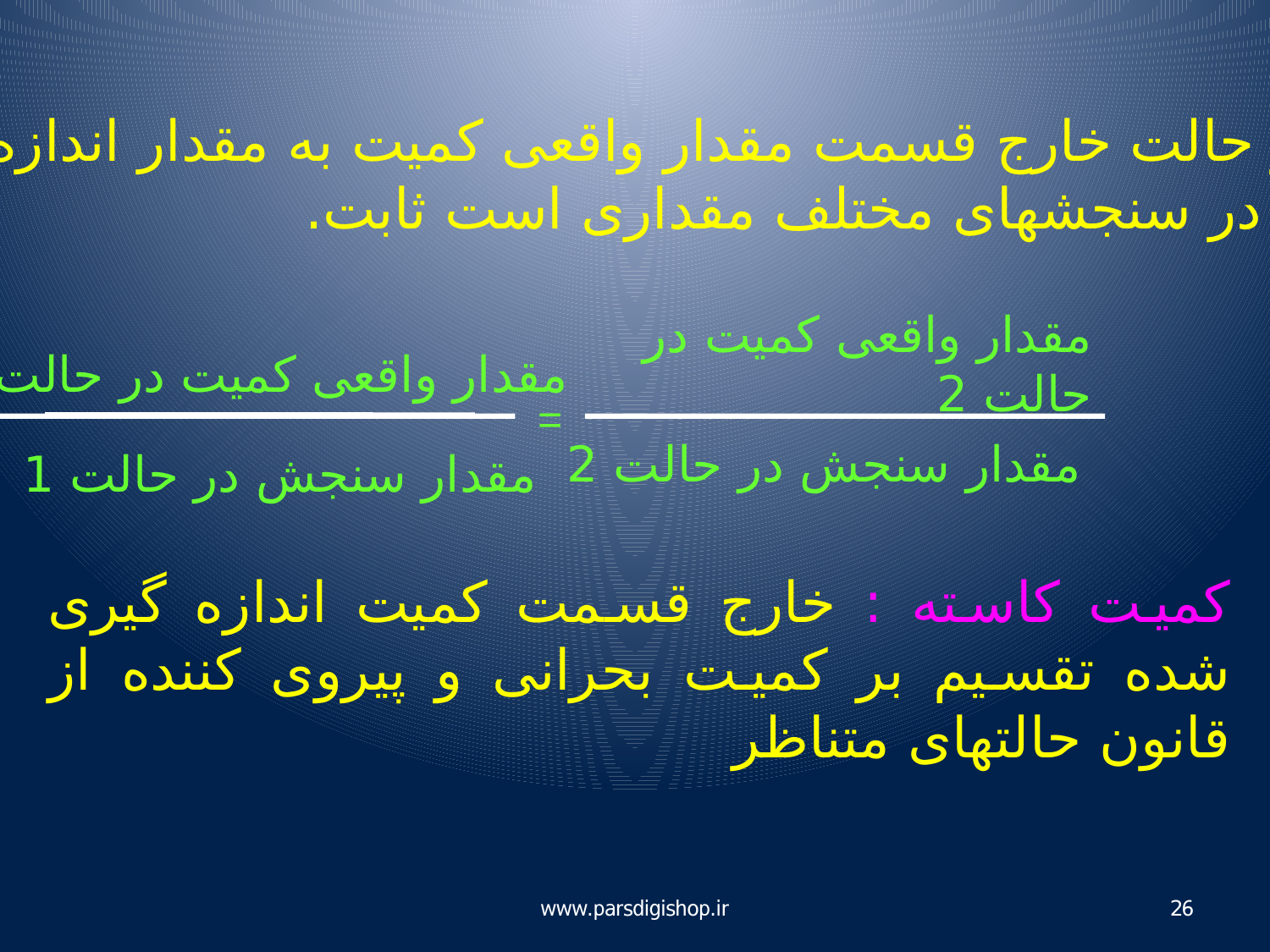

در هر حالت خارج قسمت مقدار واقعی کمیت به مقدار اندازه گیری
 شده در سنجشهای مختلف مقداری است ثابت.
یعنی:
مقدار واقعی کمیت در حالت 2
مقدار واقعی کمیت در حالت 1
=

مقدار سنجش در حالت 2
    مقدار سنجش در حالت 1
کمیت کاسته : خارج قسمت کمیت اندازه گیری شده تقسیم بر کمیت بحرانی و پیروی کننده از قانون حالتهای متناظر
www.parsdigishop.ir
26